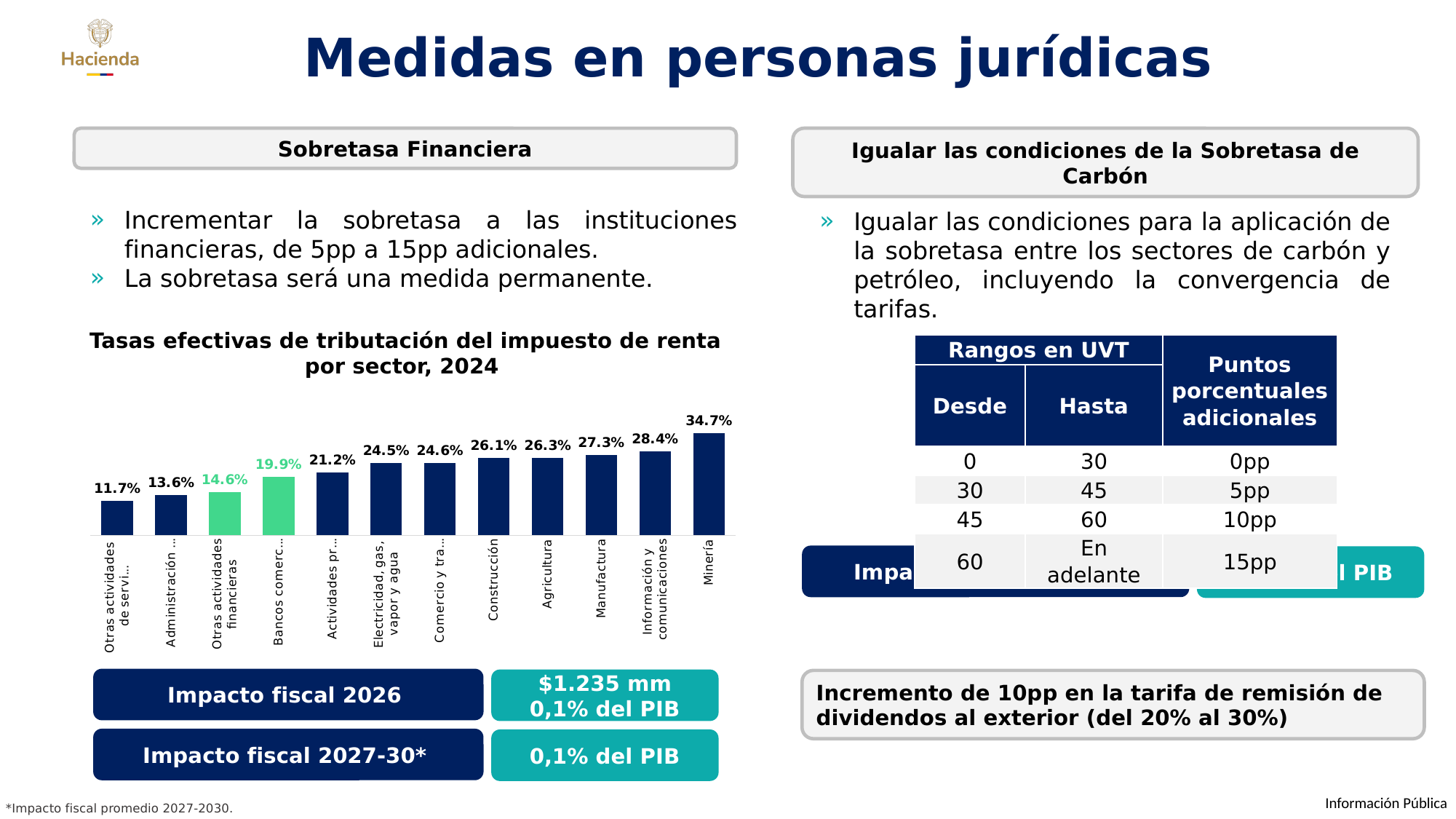

Medidas en personas jurídicas
Sobretasa Financiera
Igualar las condiciones de la Sobretasa de Carbón
Igualar las condiciones para la aplicación de la sobretasa entre los sectores de carbón y petróleo, incluyendo la convergencia de tarifas.
Incrementar la sobretasa a las instituciones financieras, de 5pp a 15pp adicionales.
La sobretasa será una medida permanente.
Tasas efectivas de tributación del impuesto de renta por sector, 2024
| Rangos en UVT |  | Puntos porcentuales adicionales |
| --- | --- | --- |
| Desde | Hasta |  |
| 0 | 30 | 0pp |
| 30 | 45 | 5pp |
| 45 | 60 | 10pp |
| 60 | En adelante | 15pp |

### Chart

| Category |  |
|---|---|
| Otras actividades
de servicios | 0.11669575322427281 |
| Administración pública  | 0.13602077620210448 |
| Otras actividades
financieras | 0.14636945204852256 |
| Bancos comerciales  | 0.19899285143391574 |
| Actividades profesionales | 0.21248243708573303 |
| Electricidad, gas,
vapor y agua | 0.24546483731449367 |
| Comercio y transporte  | 0.24558322945016056 |
| Construcción | 0.2614306262623927 |
| Agricultura | 0.2633853769238823 |
| Manufactura | 0.27285076148463605 |
| Información y
comunicaciones | 0.2843500992295352 |
| Minería | 0.3468109875099221 |
Impacto fiscal 2027-30*
0,01% del PIB
Impacto fiscal 2026
$1.235 mm
0,1% del PIB
Incremento de 10pp en la tarifa de remisión de dividendos al exterior (del 20% al 30%)
Impacto fiscal 2027-30*
0,1% del PIB
*Impacto fiscal promedio 2027-2030.